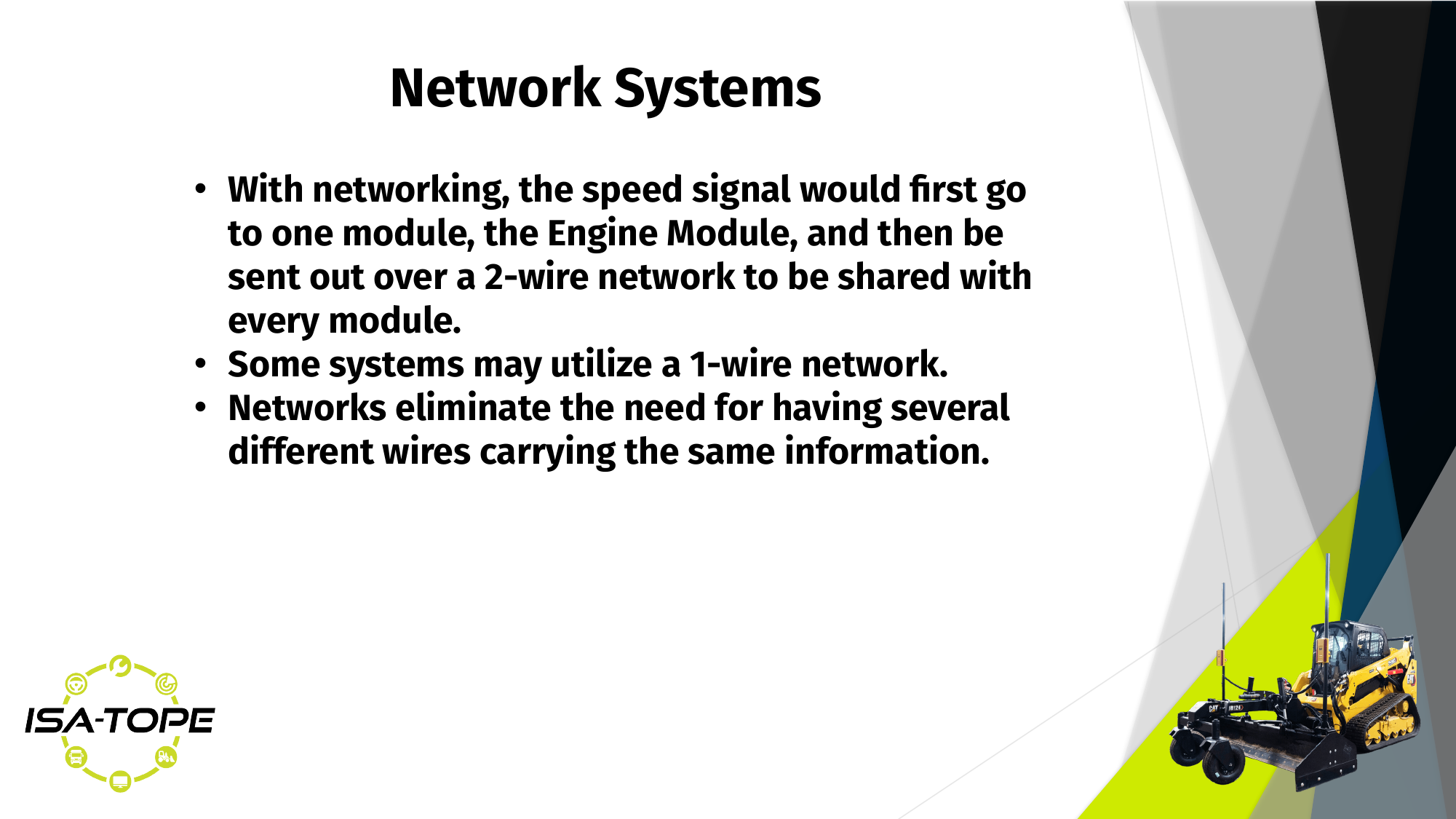

Network Systems

With networking, the speed signal would first go to one module, the Engine Module, and then be sent out over a 2-wire network to be shared with every module.
Some systems may utilize a 1-wire network.
Networks eliminate the need for having several different wires carrying the same information.